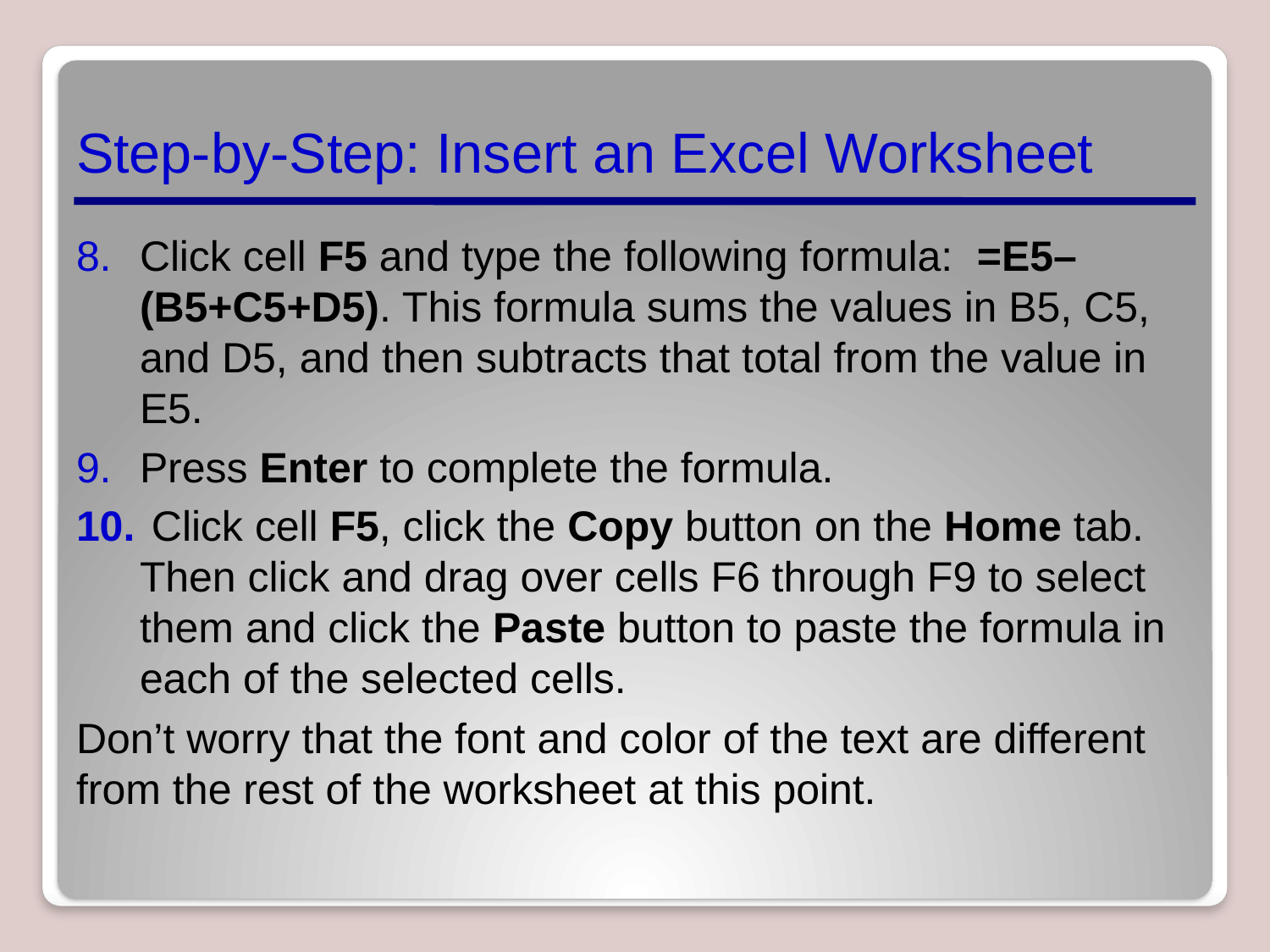

# Step-by-Step: Insert an Excel Worksheet
Click cell F5 and type the following formula:  =E5–(B5+C5+D5). This formula sums the values in B5, C5, and D5, and then subtracts that total from the value in E5.
Press Enter to complete the formula.
 Click cell F5, click the Copy button on the Home tab. Then click and drag over cells F6 through F9 to select them and click the Paste button to paste the formula in each of the selected cells.
Don’t worry that the font and color of the text are different from the rest of the worksheet at this point.